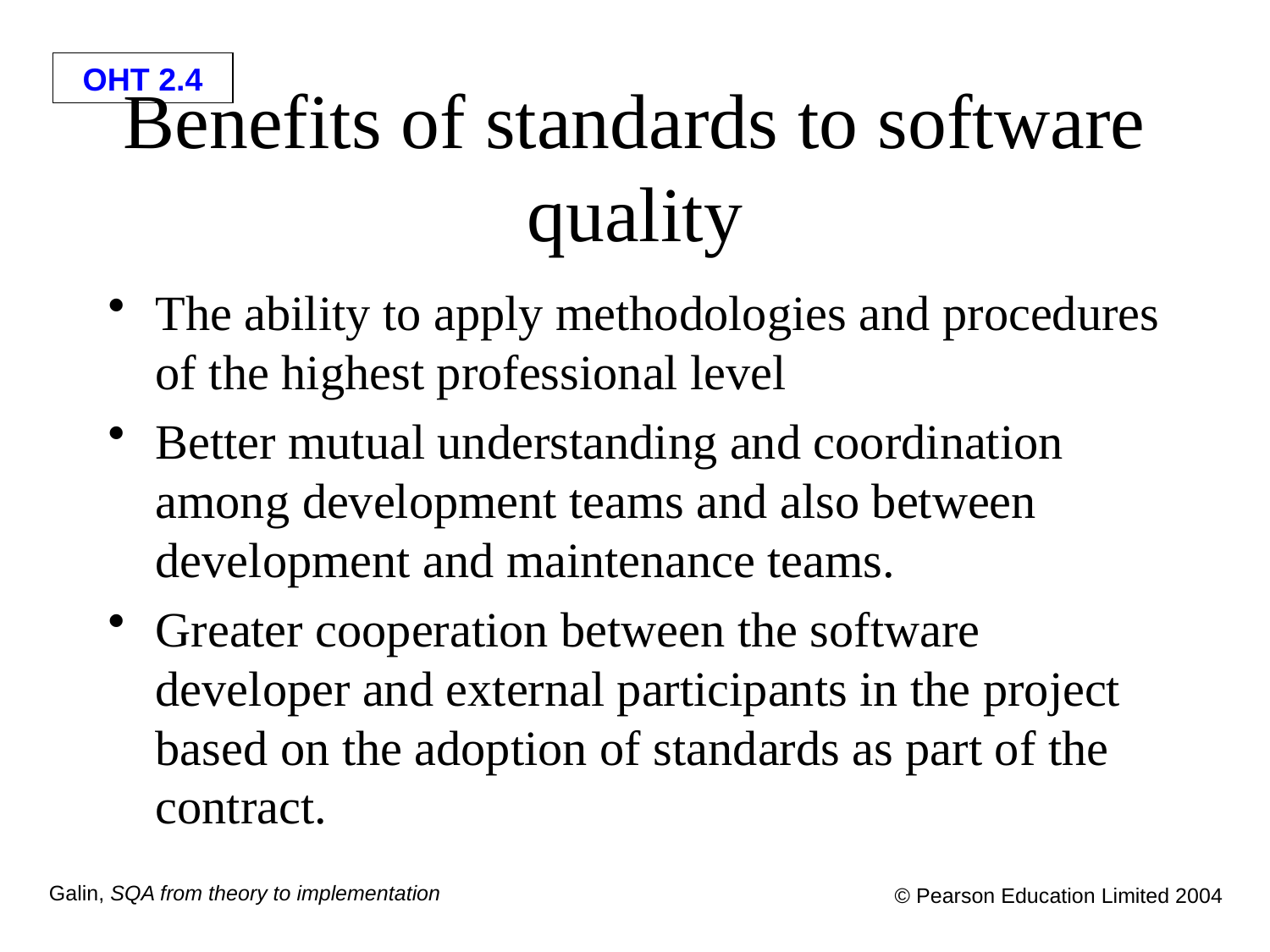

# Benefits of standards to software quality
The ability to apply methodologies and procedures of the highest professional level
Better mutual understanding and coordination among development teams and also between development and maintenance teams.
Greater cooperation between the software developer and external participants in the project based on the adoption of standards as part of the contract.